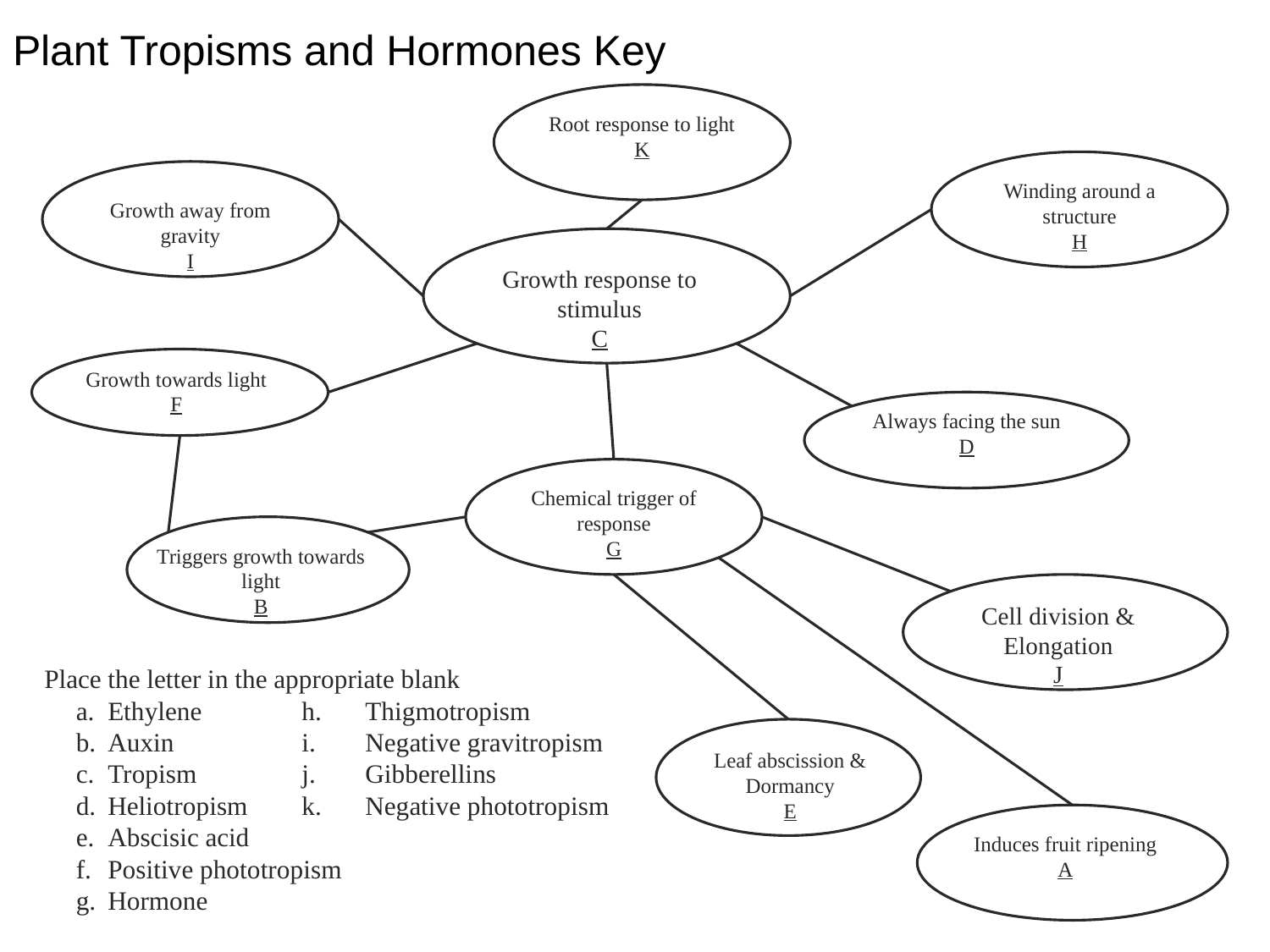

Plant Tropisms and Hormones Key

Root response to light
K

Winding around a structure
H
Growth away from gravity
I

Growth response to stimulus
C

Growth towards light
F

Always facing the sun
D

Chemical trigger of response
G

Triggers growth towards light
B

Cell division &
Elongation
J
	Place the letter in the appropriate blank
Ethylene
Auxin
Tropism
Heliotropism
Abscisic acid
Positive phototropism
Hormone

Thigmotropism
Negative gravitropism
Gibberellins
Negative phototropism

Leaf abscission &
Dormancy
E

Induces fruit ripening
A